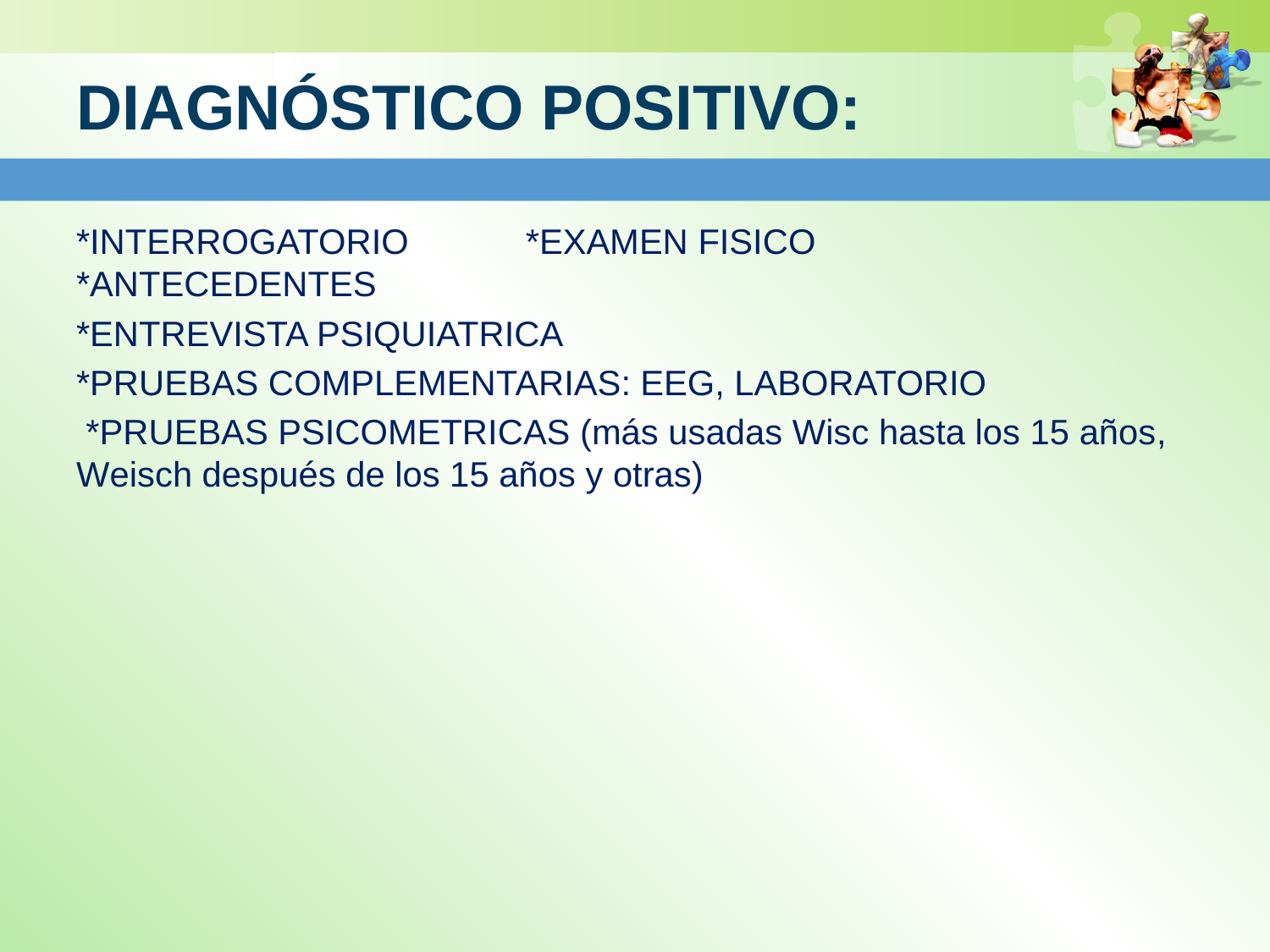

# DIAGNÓSTICO POSITIVO:
*INTERROGATORIO            *EXAMEN FISICO              *ANTECEDENTES
*ENTREVISTA PSIQUIATRICA
*PRUEBAS COMPLEMENTARIAS: EEG, LABORATORIO
 *PRUEBAS PSICOMETRICAS (más usadas Wisc hasta los 15 años, Weisch después de los 15 años y otras)